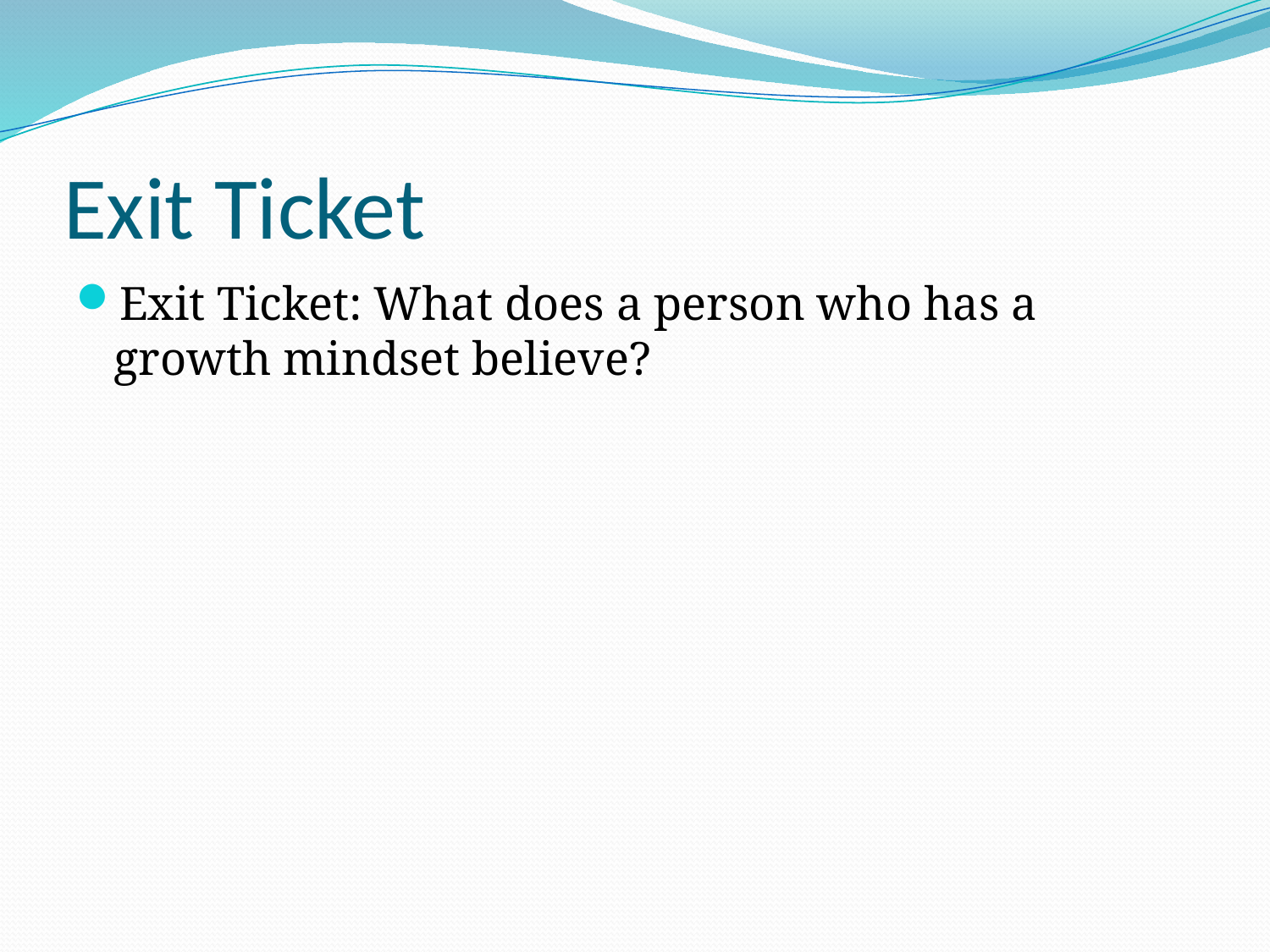

# Exit Ticket
Exit Ticket: What does a person who has a growth mindset believe?